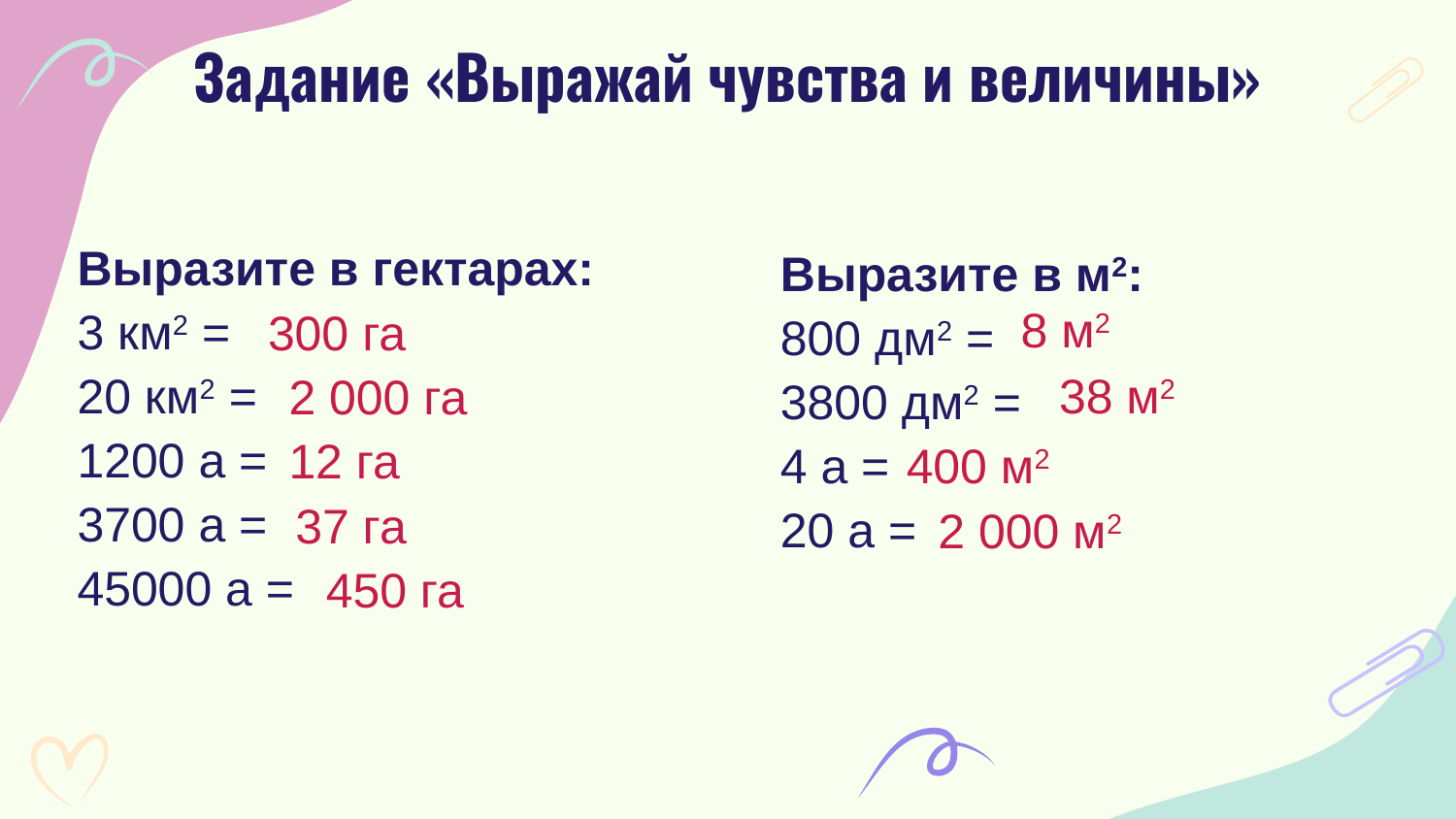

# Задание «Выражай чувства и величины»

Выразите в гектарах:
3 км2 =
20 км2 =
1200 а =
3700 а =
45000 а =
Выразите в м2:
800 дм2 =
3800 дм2 =
4 а =
20 а =
8 м2
300 га
38 м2
2 000 га
12 га
400 м2
37 га
2 000 м2
450 га